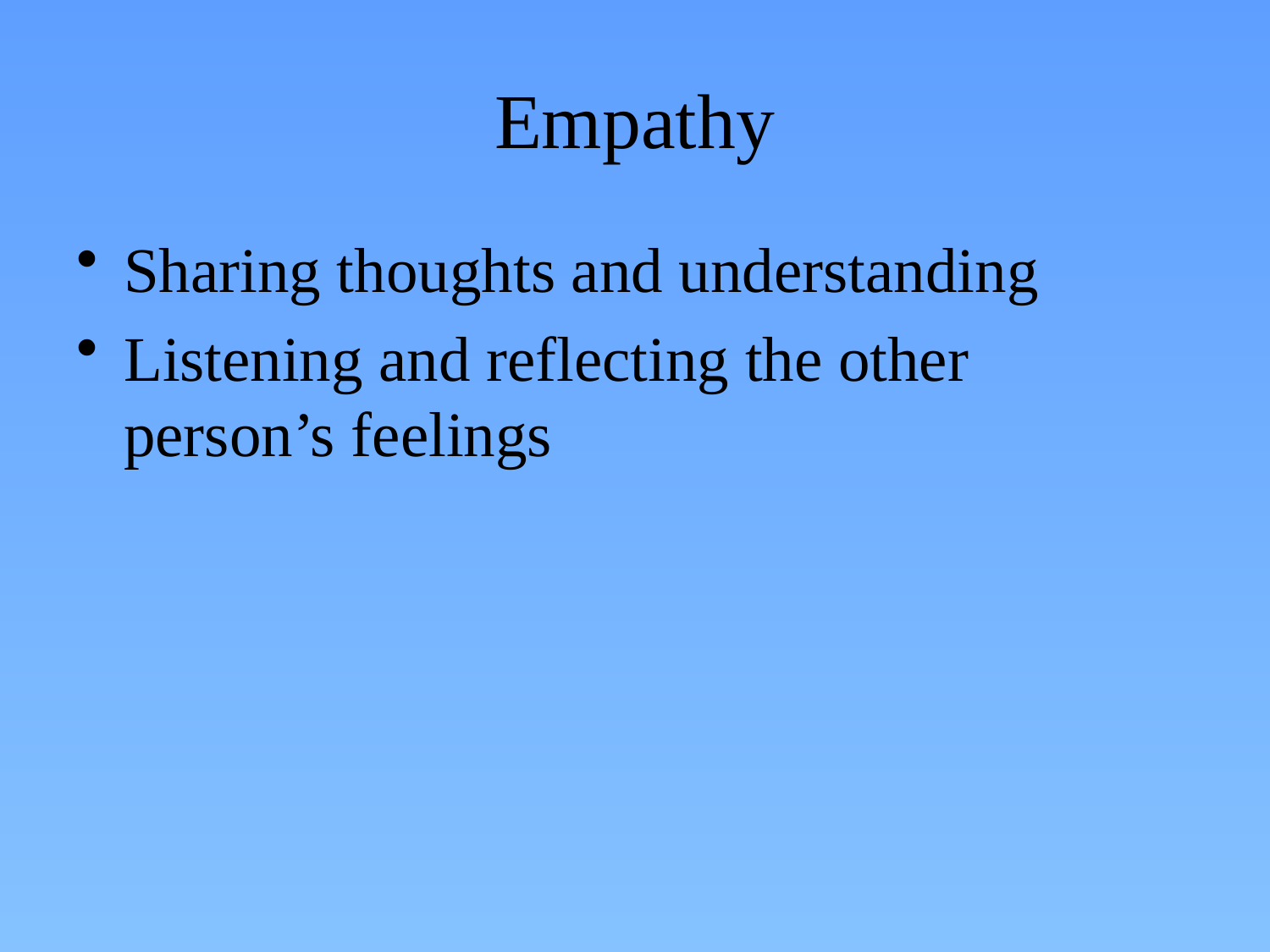

# Empathy
Sharing thoughts and understanding
Listening and reflecting the other person’s feelings